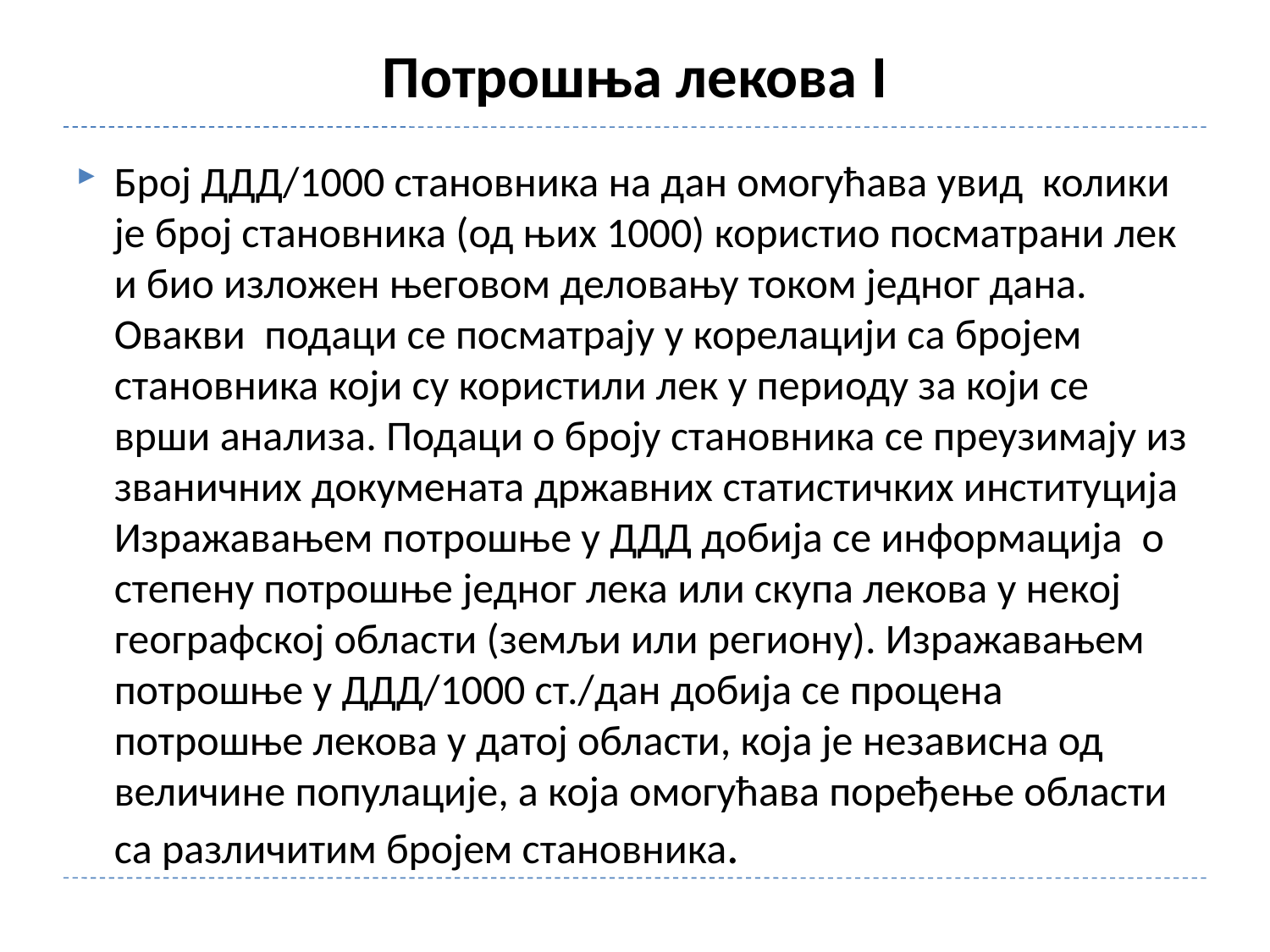

# Потрошња лекова I
Број ДДД/1000 становника на дан омогућава увид  колики је број становника (од њих 1000) користио посматрани лек и био изложен његовом деловању током једног дана. Овакви  подаци се посматрају у корелацији са бројем становника који су користили лек у периоду за који се врши анализа. Подаци о броју становника се преузимају из званичних докумената државних статистичких институција Изражавањем потрошње у ДДД добија се информација  о степену потрошње једног лека или скупа лекова у некој географској области (земљи или региону). Изражавањем потрошње у ДДД/1000 ст./дан добија се процена потрошње лекова у датој области, која је независна од величине популације, а која омогућава поређење области са различитим бројем становника.